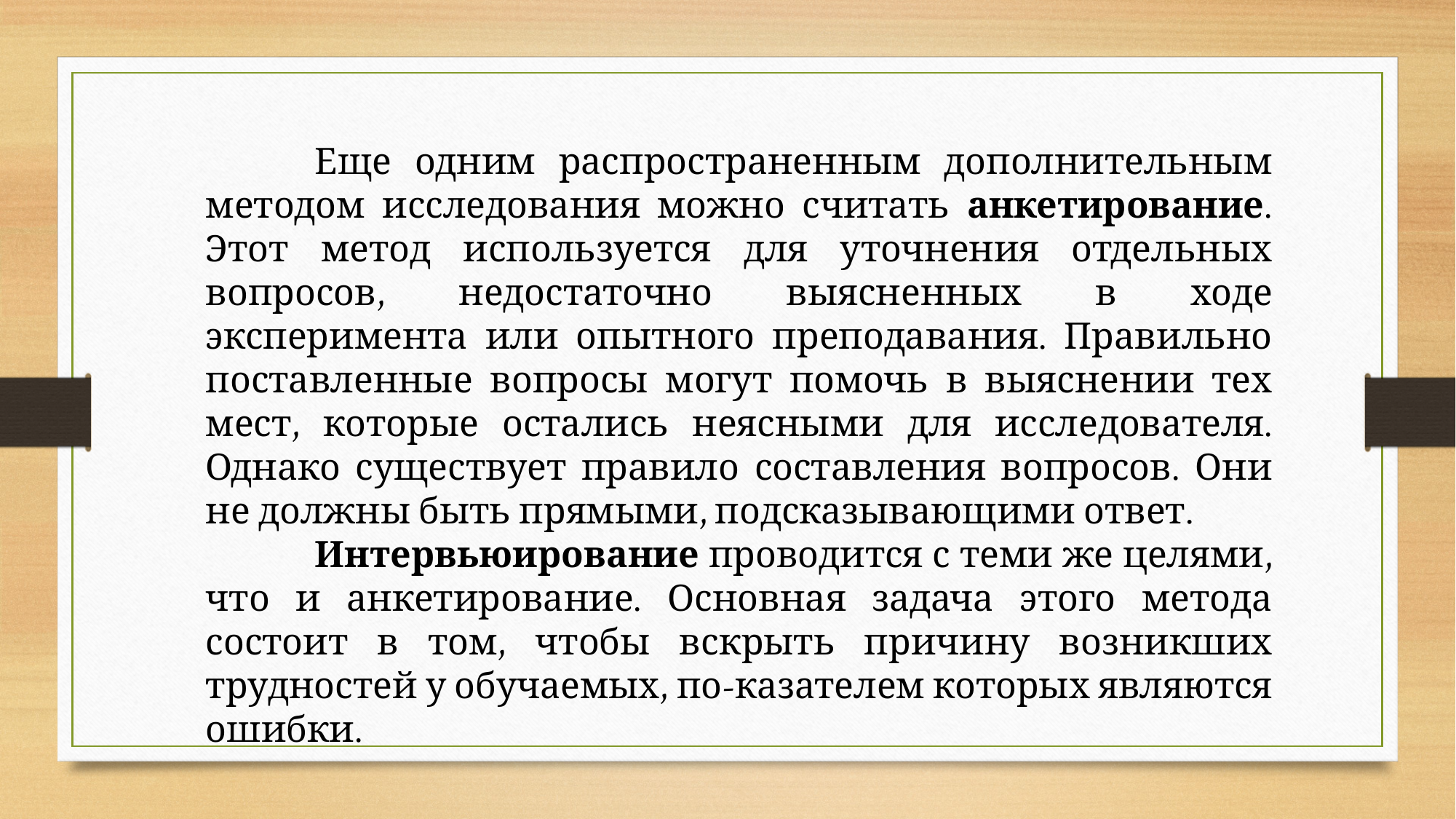

Еще одним распространенным дополнительным методом исследования можно считать анкетирование. Этот метод используется для уточнения отдельных вопросов, недостаточно выясненных в ходе эксперимента или опытного преподавания. Правильно поставленные вопросы могут помочь в выяснении тех мест, которые остались неясными для исследователя. Однако существует правило составления вопросов. Они не должны быть прямыми, подсказывающими ответ.
	Интервьюирование проводится с теми же целями, что и анкетирование. Основная задача этого метода состоит в том, чтобы вскрыть причину возникших трудностей у обучаемых, по-казателем которых являются ошибки.